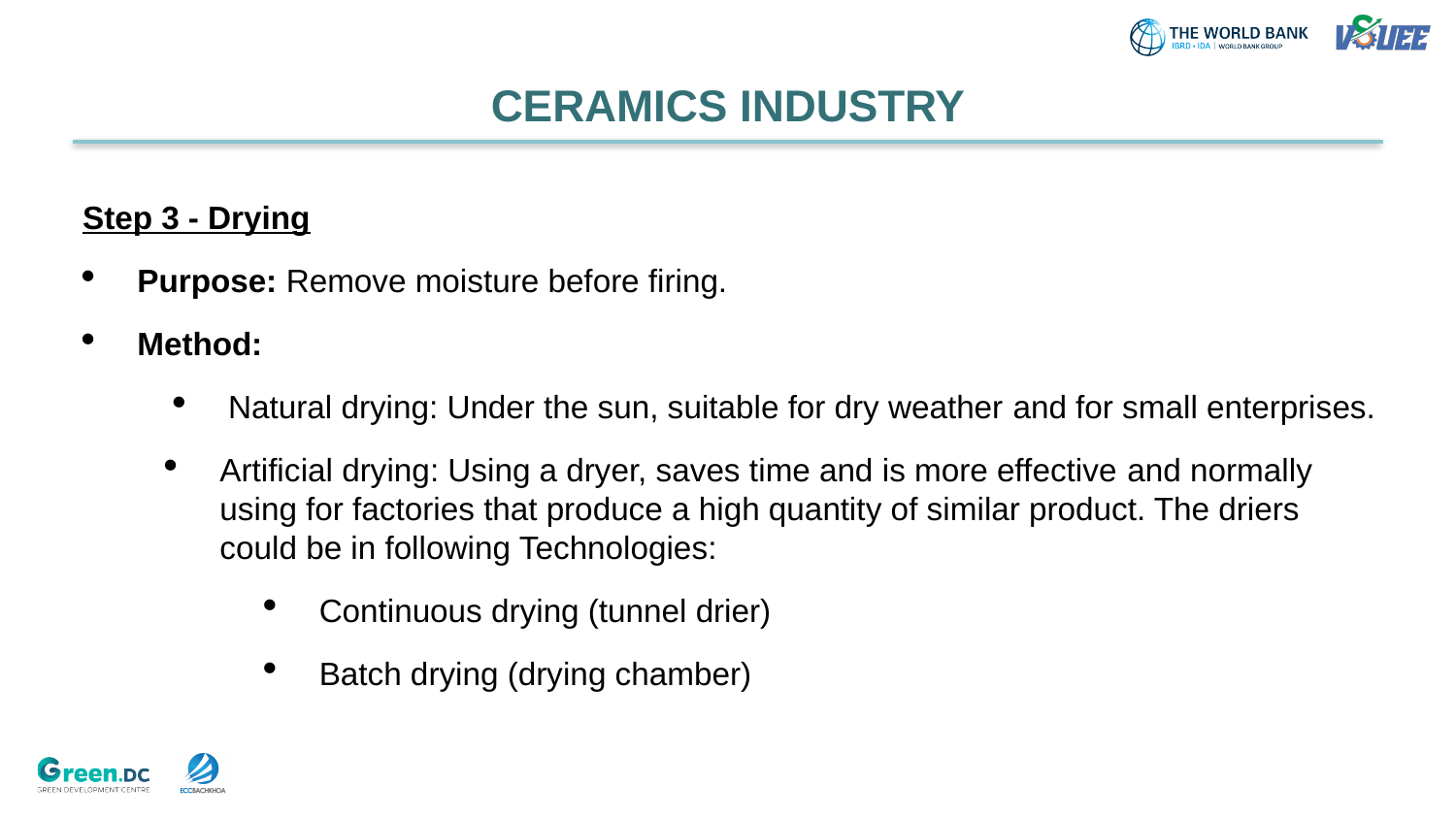

# CERAMICS INDUSTRY
Step 3 - Drying
Purpose: Remove moisture before firing.
Method:
Natural drying: Under the sun, suitable for dry weather and for small enterprises.
Artificial drying: Using a dryer, saves time and is more effective and normally using for factories that produce a high quantity of similar product. The driers could be in following Technologies:
Continuous drying (tunnel drier)
Batch drying (drying chamber)